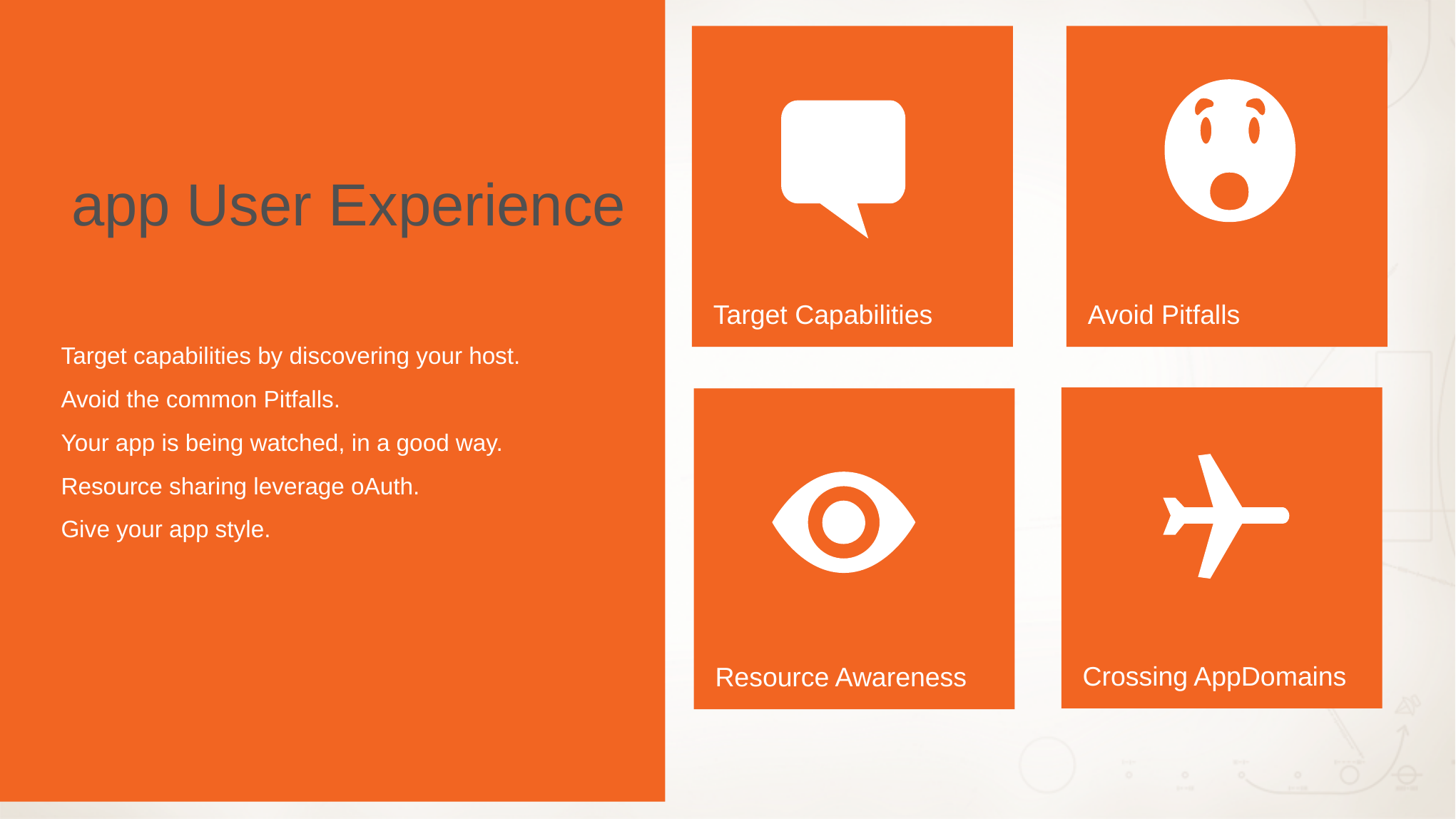

Avoid Pitfalls
Target Capabilities

app User Experience
Target capabilities by discovering your host.
Avoid the common Pitfalls.
Your app is being watched, in a good way.
Resource sharing leverage oAuth.
Give your app style.
Crossing AppDomains
Resource Awareness